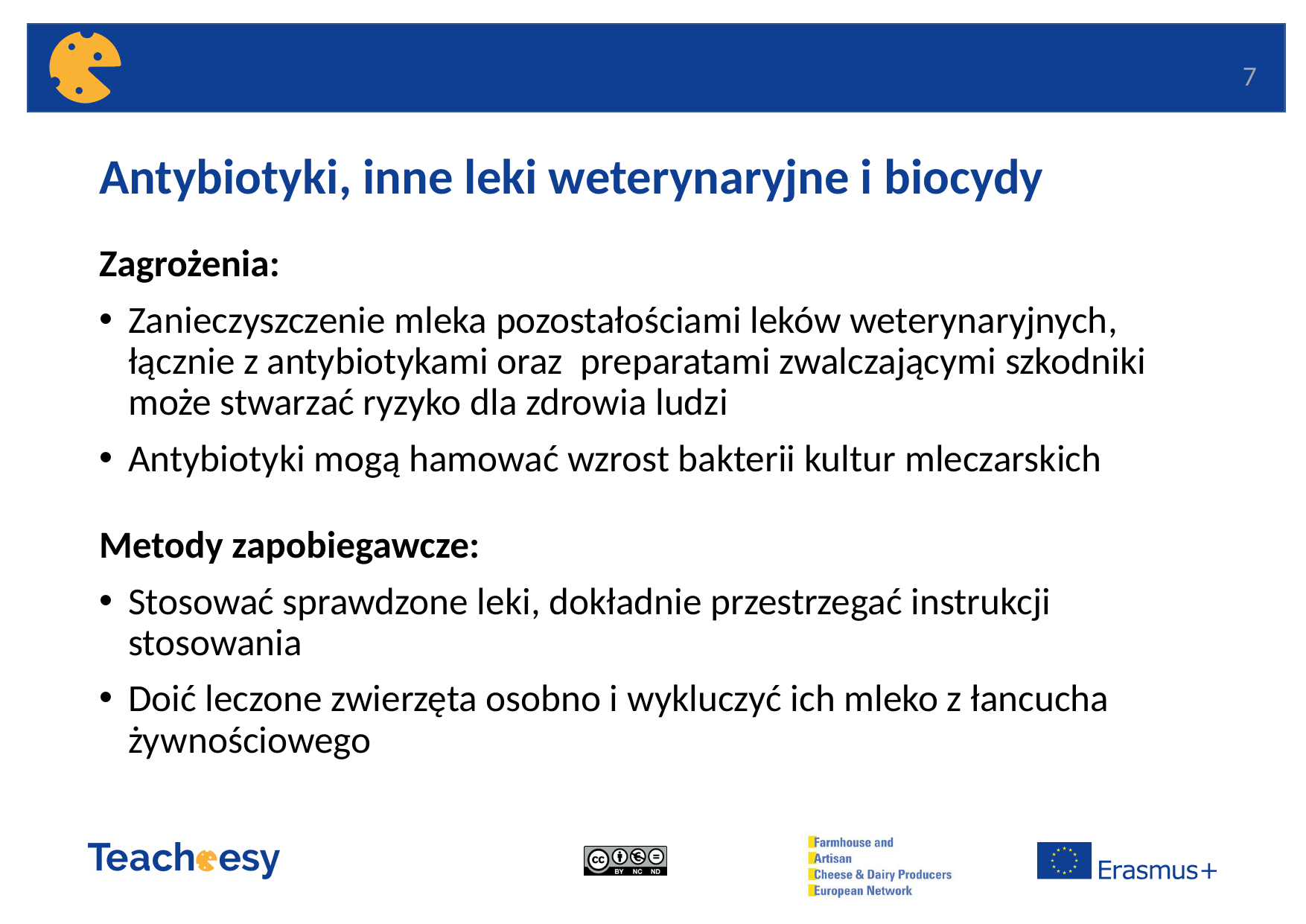

7
# Antybiotyki, inne leki weterynaryjne i biocydy
Zagrożenia:
Zanieczyszczenie mleka pozostałościami leków weterynaryjnych, łącznie z antybiotykami oraz  preparatami zwalczającymi szkodniki może stwarzać ryzyko dla zdrowia ludzi
Antybiotyki mogą hamować wzrost bakterii kultur mleczarskich

Metody zapobiegawcze:
Stosować sprawdzone leki, dokładnie przestrzegać instrukcji stosowania
Doić leczone zwierzęta osobno i wykluczyć ich mleko z łancucha żywnościowego